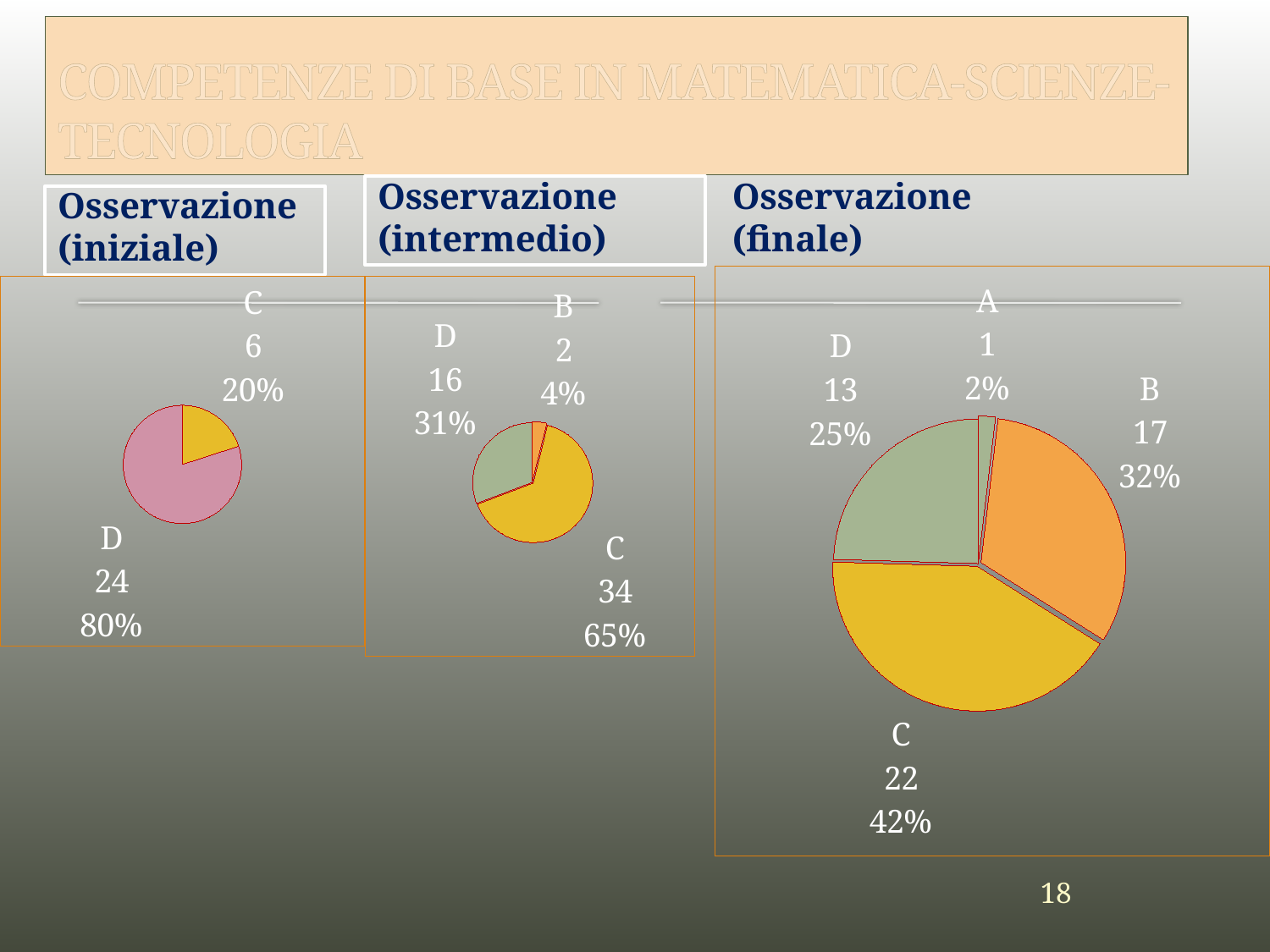

# COMPETENZE DI BASE IN MATEMATICA-SCIENZE-TECNOLOGIA
Osservazione
(intermedio)
Osservazione
(finale)
Osservazione
(iniziale)

### Chart

| Category | Colonna1 |
|---|---|
| A | 1.0 |
| B | 17.0 |
| C | 22.0 |
| D | 13.0 |

### Chart

| Category | Colonna1 |
|---|---|
| A | 0.0 |
| B | 2.0 |
| C | 34.0 |
| D | 16.0 |

### Chart

| Category | Colonna1 |
|---|---|
| A | 0.0 |
| B | 0.0 |
| C | 6.0 |
| D | 24.0 |
18